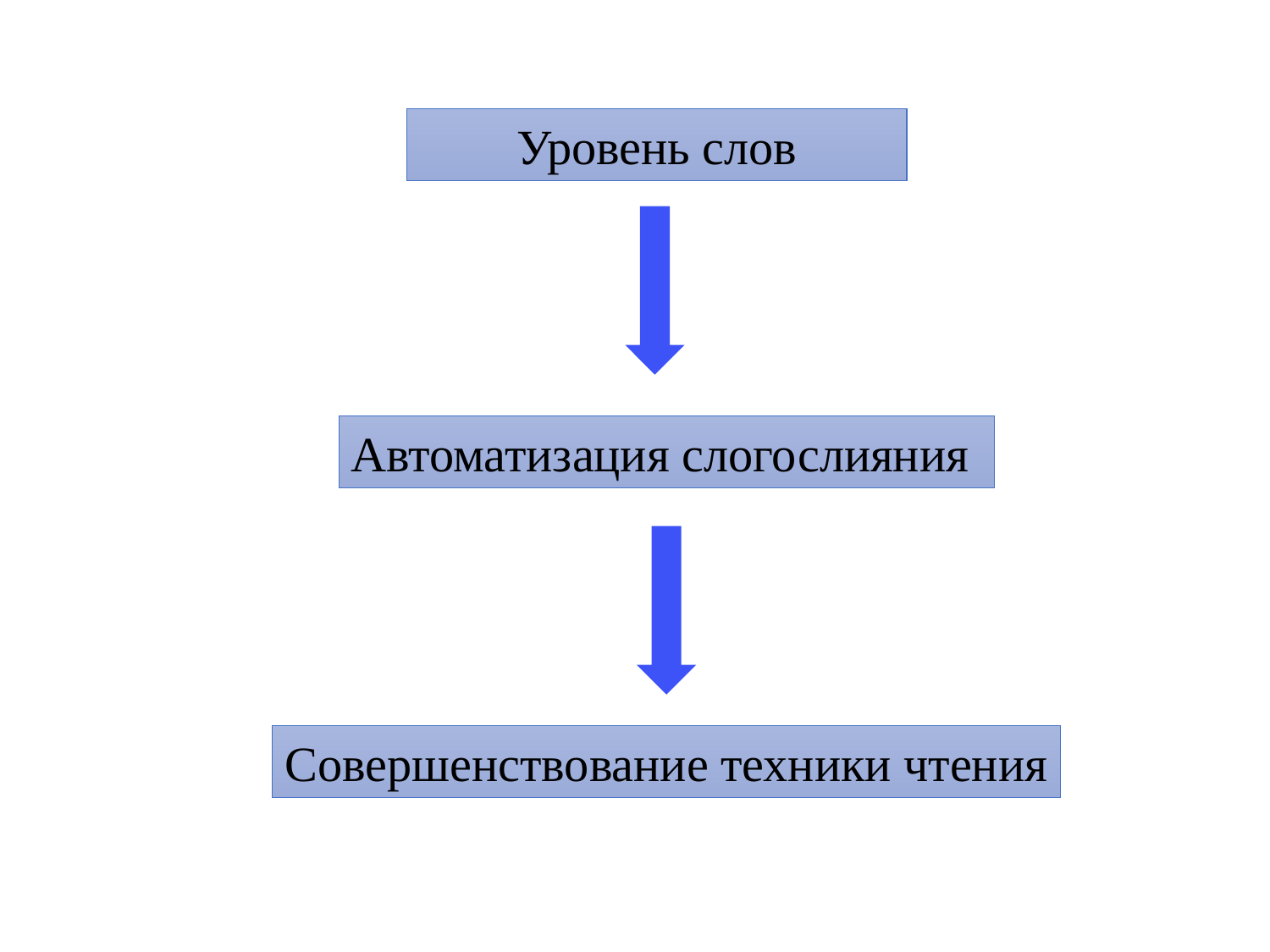

Уровень слов

Автоматизация слогослияния

Совершенствование техники чтения